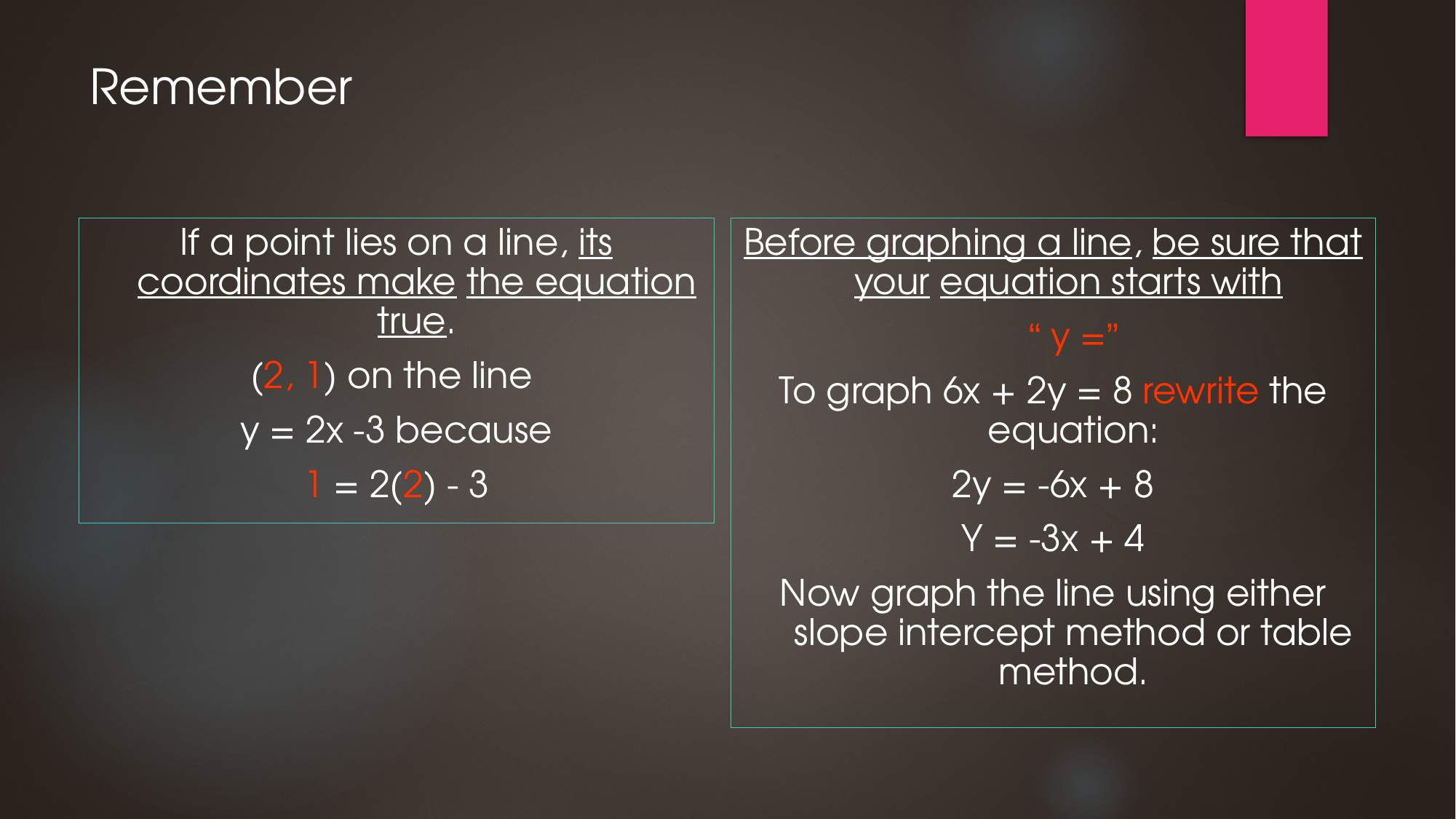

# Remember
Before graphing a line, be sure that your equation starts with
	“ y =”
To graph 6x + 2y = 8 rewrite the equation:
2y = -6x + 8
Y = -3x + 4
Now graph the line using either slope intercept method or table method.

If a point lies on a line, its coordinates make the equation true.
(2, 1) on the line
y = 2x -3 because
1 = 2(2) - 3